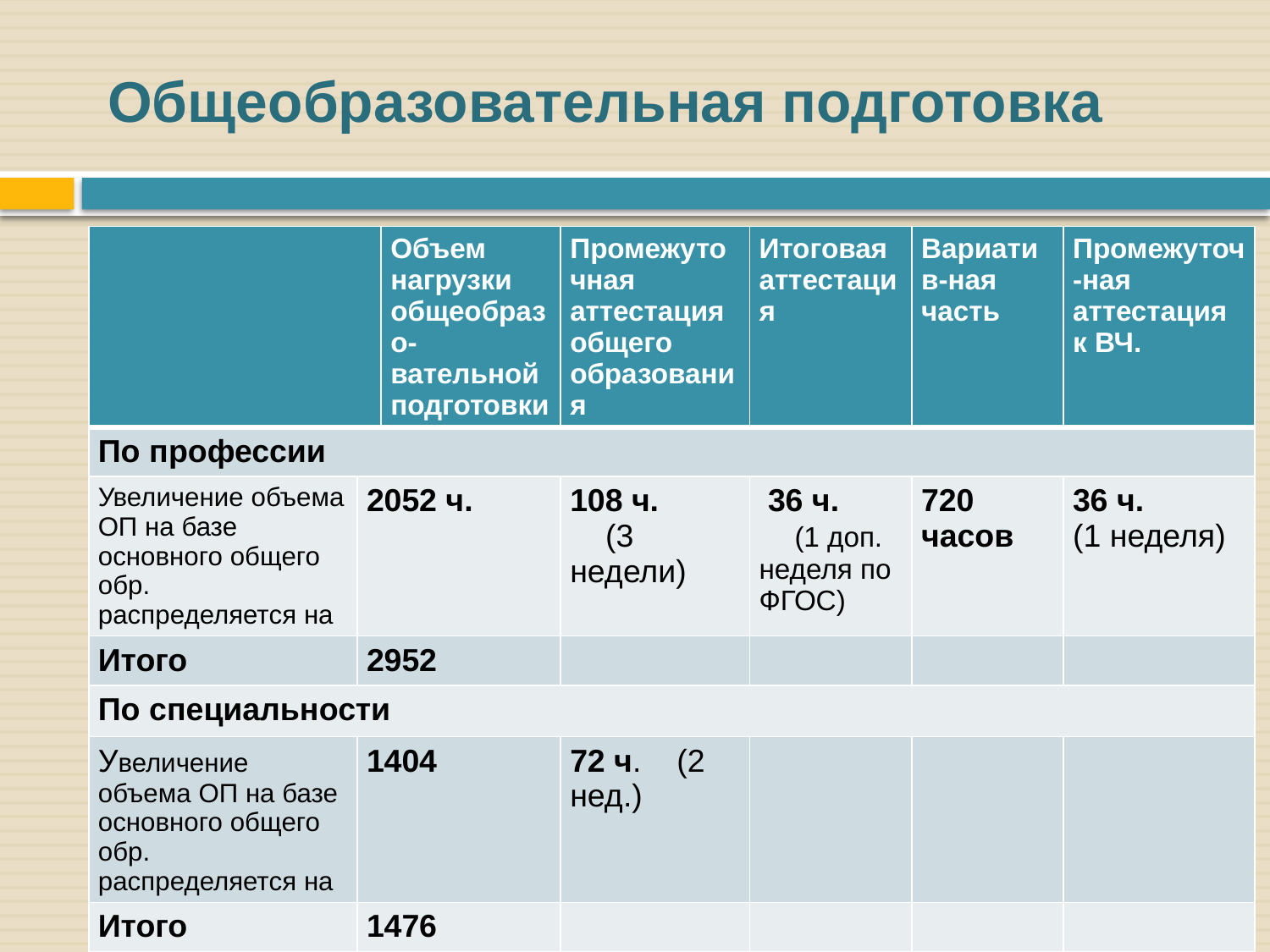

# Общеобразовательная подготовка
|  |  | Объем нагрузки общеобразо-вательной подготовки | Промежуточная аттестация общего образования | Итоговая аттестация | Вариатив-ная часть | Промежуточ-ная аттестация к ВЧ. |
| --- | --- | --- | --- | --- | --- | --- |
| По профессии |  |  |  |  |  |  |
| Увеличение объема ОП на базе основного общего обр. распределяется на | 2052 ч. |  | 108 ч. (3 недели) | 36 ч. (1 доп. неделя по ФГОС) | 720 часов | 36 ч. (1 неделя) |
| Итого | 2952 |  |  |  |  |  |
| По специальности |  |  |  |  |  |  |
| Увеличение объема ОП на базе основного общего обр. распределяется на | 1404 |  | 72 ч. (2 нед.) |  |  |  |
| Итого | 1476 |  |  |  |  |  |